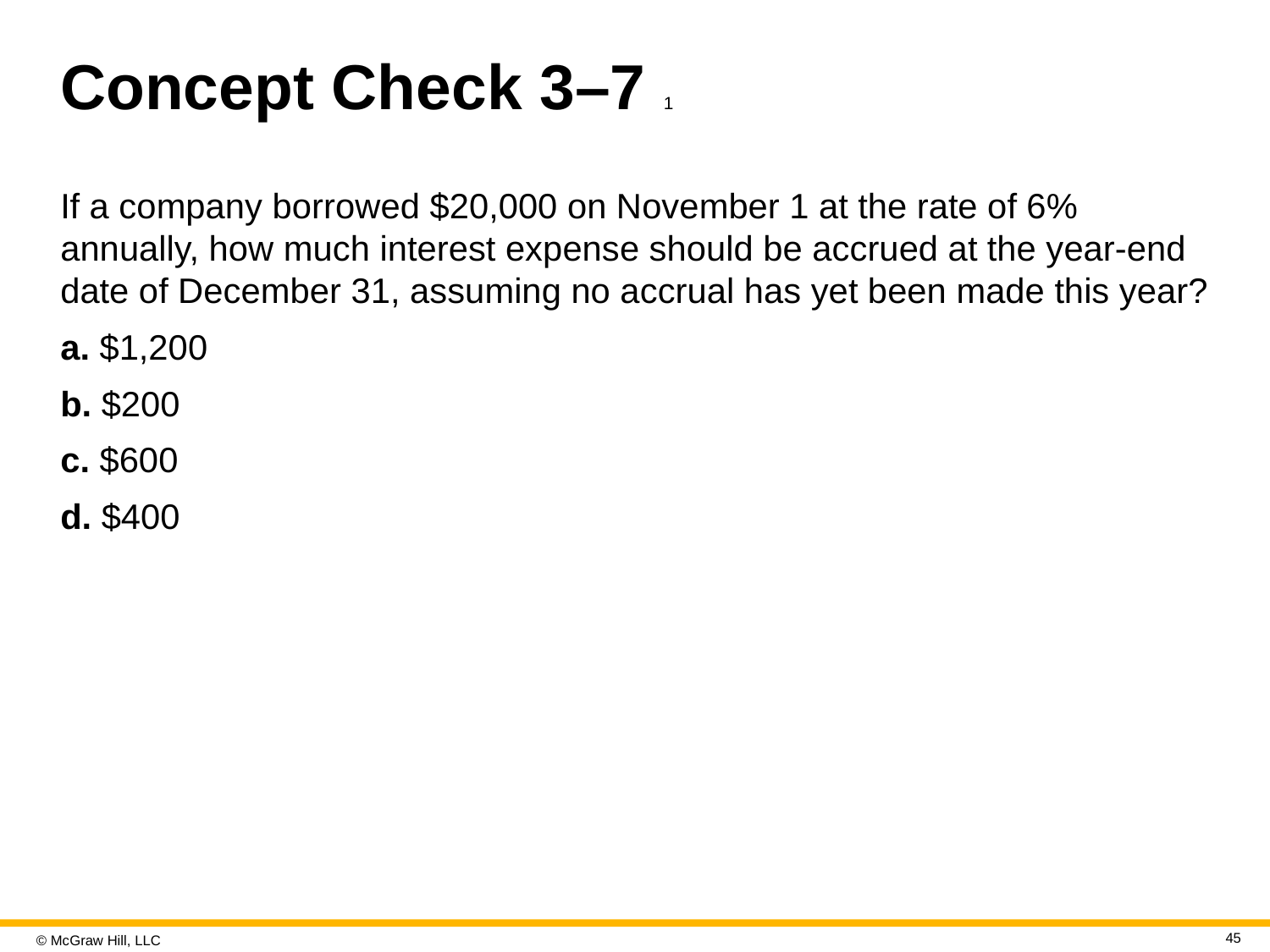

# Concept Check 3–7 1
If a company borrowed $20,000 on November 1 at the rate of 6% annually, how much interest expense should be accrued at the year-end date of December 31, assuming no accrual has yet been made this year?
a. $1,200
b. $200
c. $600
d. $400
45